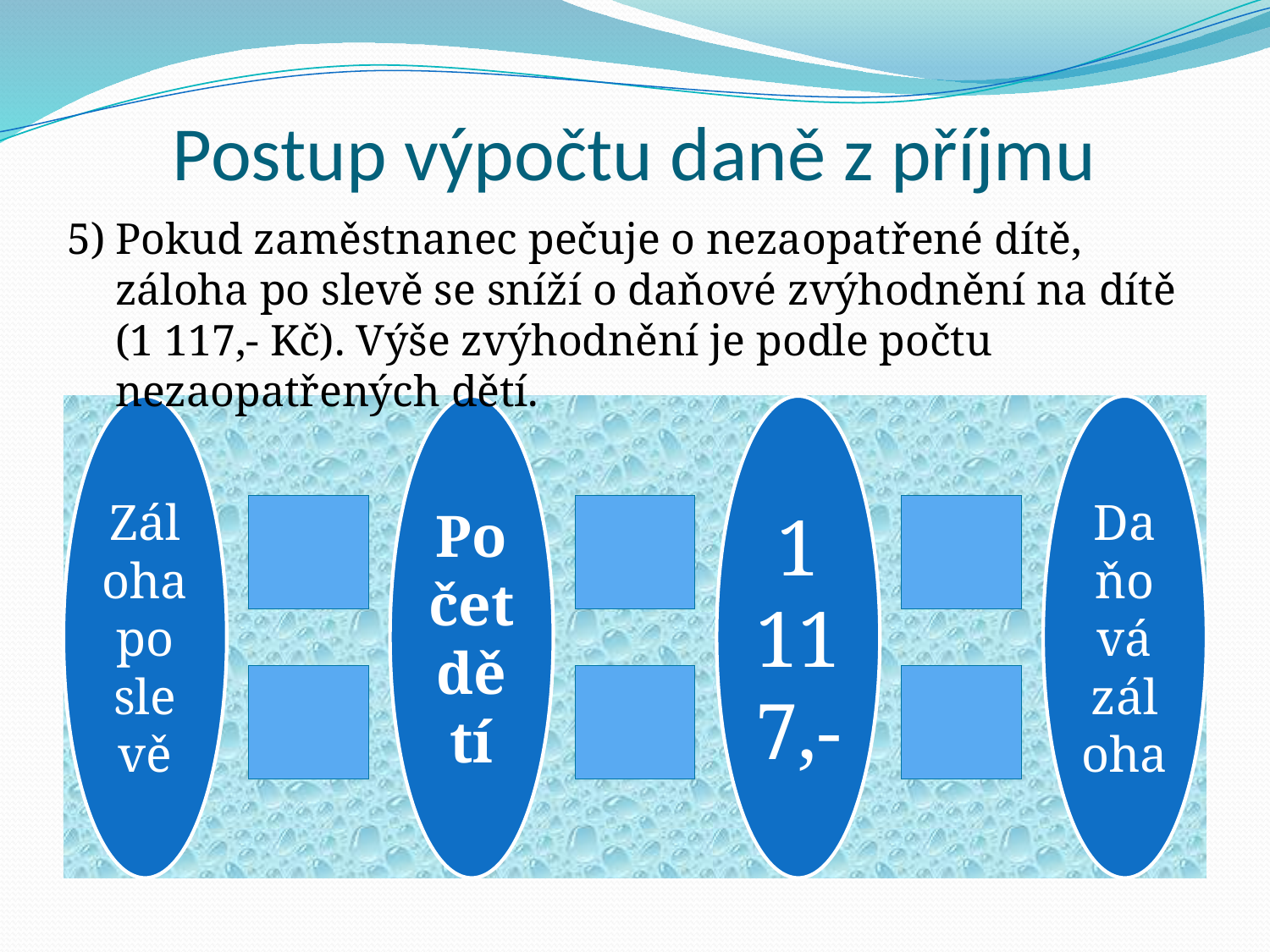

# Postup výpočtu daně z příjmu
Pokud zaměstnanec pečuje o nezaopatřené dítě, záloha po slevě se sníží o daňové zvýhodnění na dítě (1 117,- Kč). Výše zvýhodnění je podle počtu nezaopatřených dětí.
Záloha po slevě
Počet dětí
1 117,-
Daňová záloha